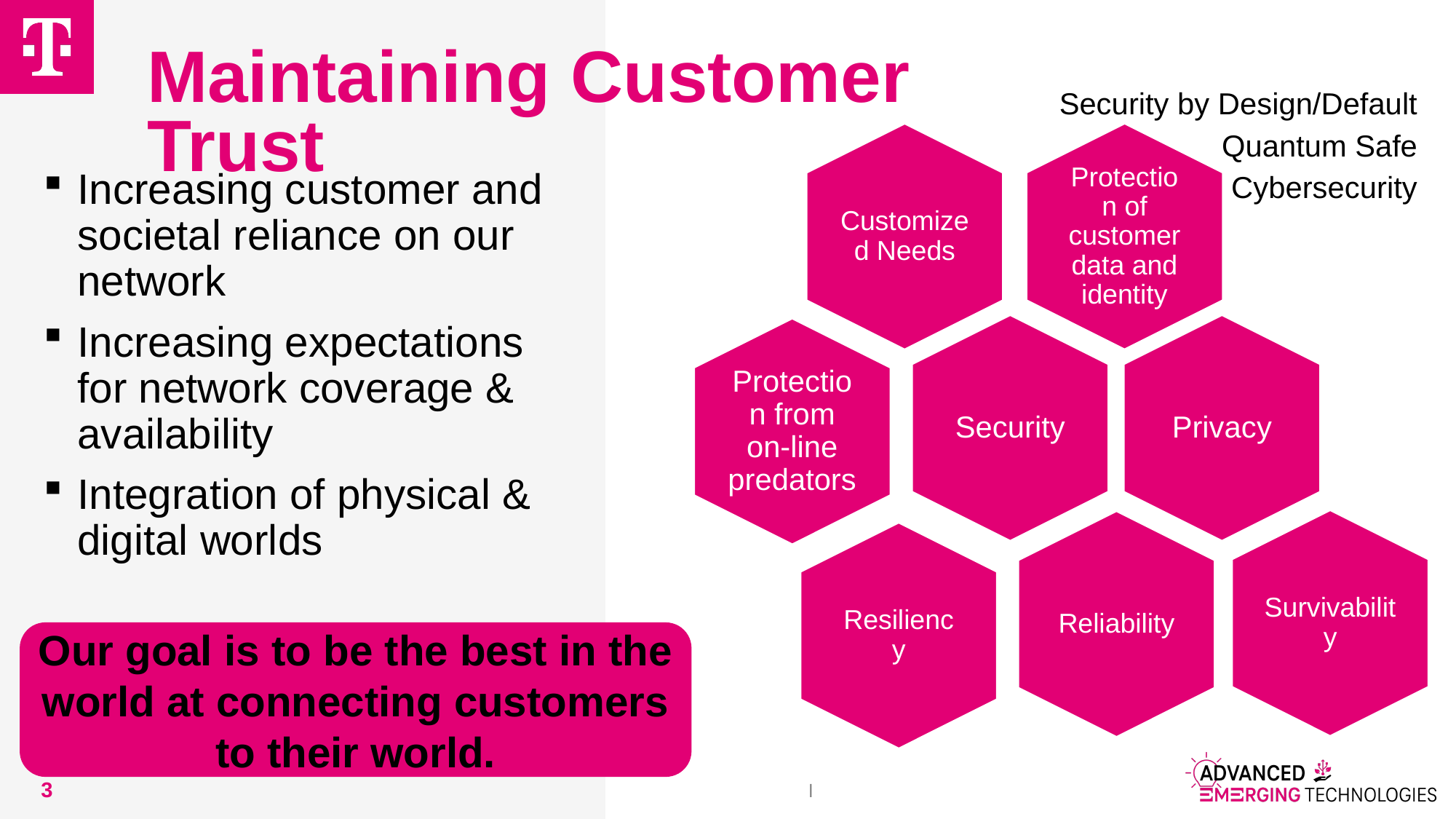

# Maintaining Customer Trust
Security by Design/Default
	Quantum Safe
	    Cybersecurity
Protection of customer data and identity
Customized Needs
Security
Privacy
Reliability
Protection from on-line predators
Resiliency
Survivability
Increasing customer and societal reliance on our network
Increasing expectations for network coverage & availability
Integration of physical & digital worlds
Our goal is to be the best in the world at connecting customers to their world.